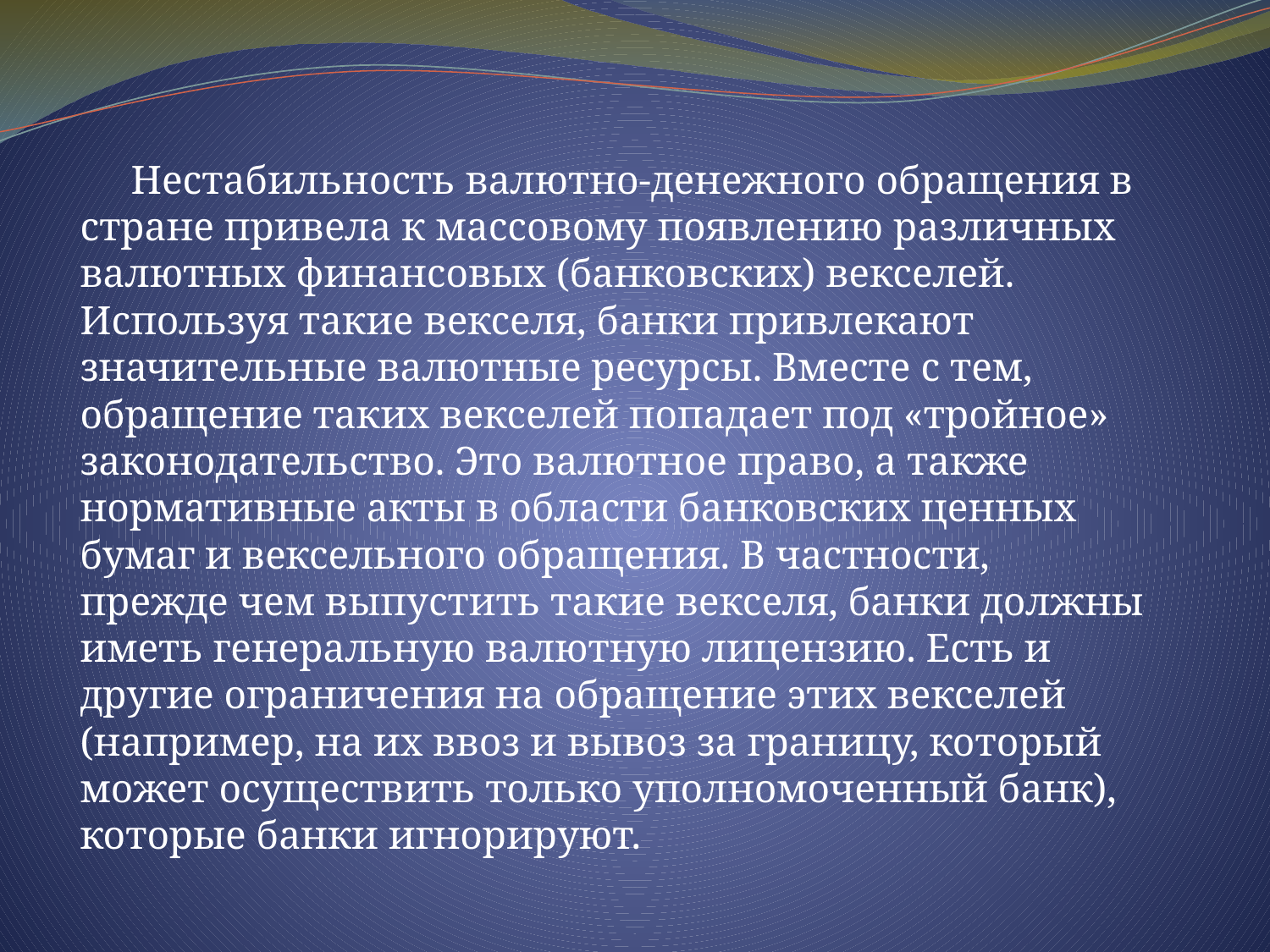

Нестабильность валютно-денежного обращения в стране привела к массовому появлению различных валютных финансовых (банковских) векселей. Используя такие векселя, банки привлекают значительные валютные ресурсы. Вместе с тем, обращение таких векселей попадает под «тройное» законодательство. Это валютное право, а также нормативные акты в области банковских ценных бумаг и вексельного обращения. В частности, прежде чем выпустить такие векселя, банки должны иметь генеральную валютную лицензию. Есть и другие ограничения на обращение этих векселей (например, на их ввоз и вывоз за границу, который может осуществить только уполномоченный банк), которые банки игнорируют.